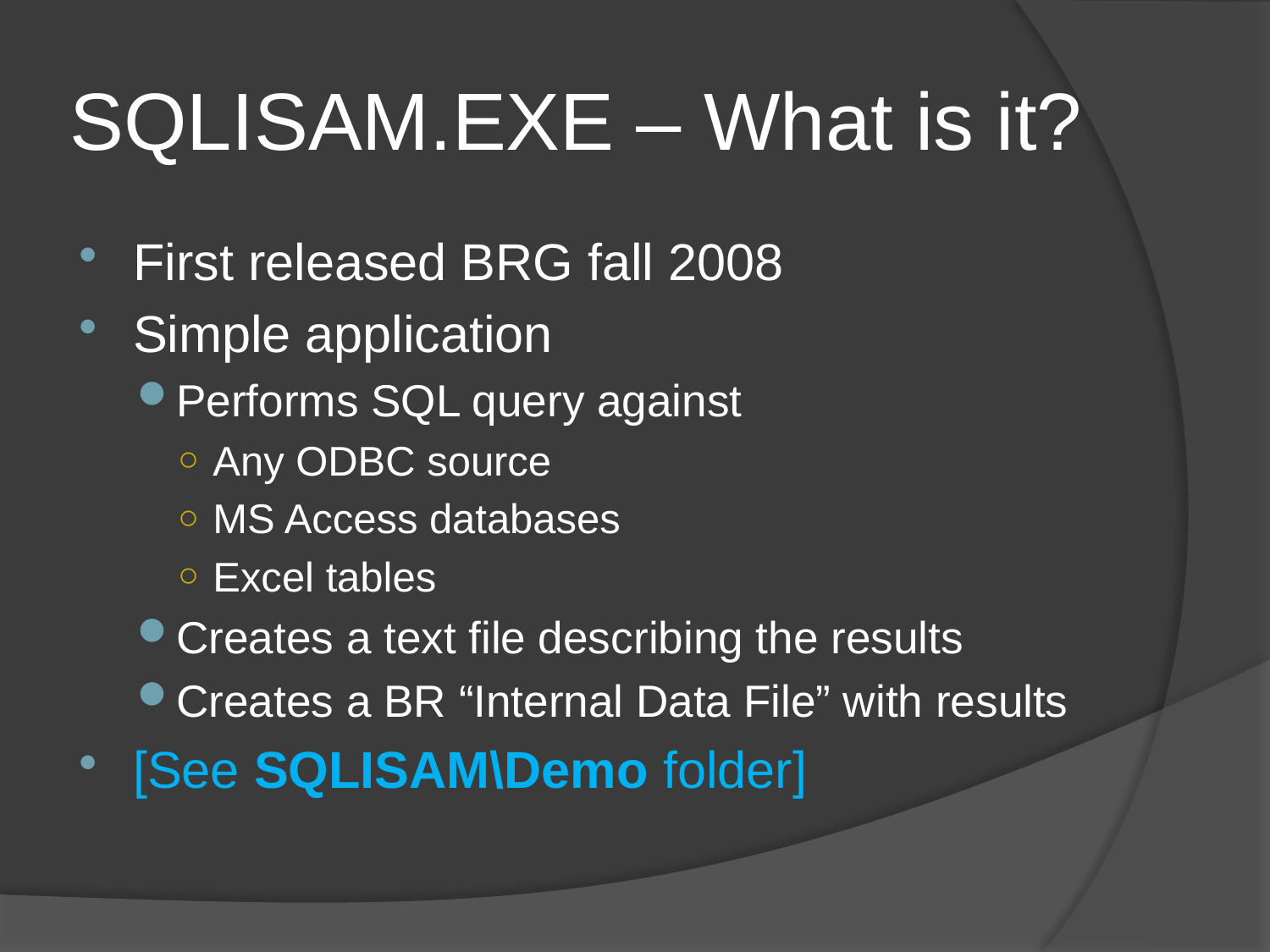

# SQLISAM.EXE – What is it?
First released BRG fall 2008
Simple application
Performs SQL query against
Any ODBC source
MS Access databases
Excel tables
Creates a text file describing the results
Creates a BR “Internal Data File” with results
[See SQLISAM\Demo folder]